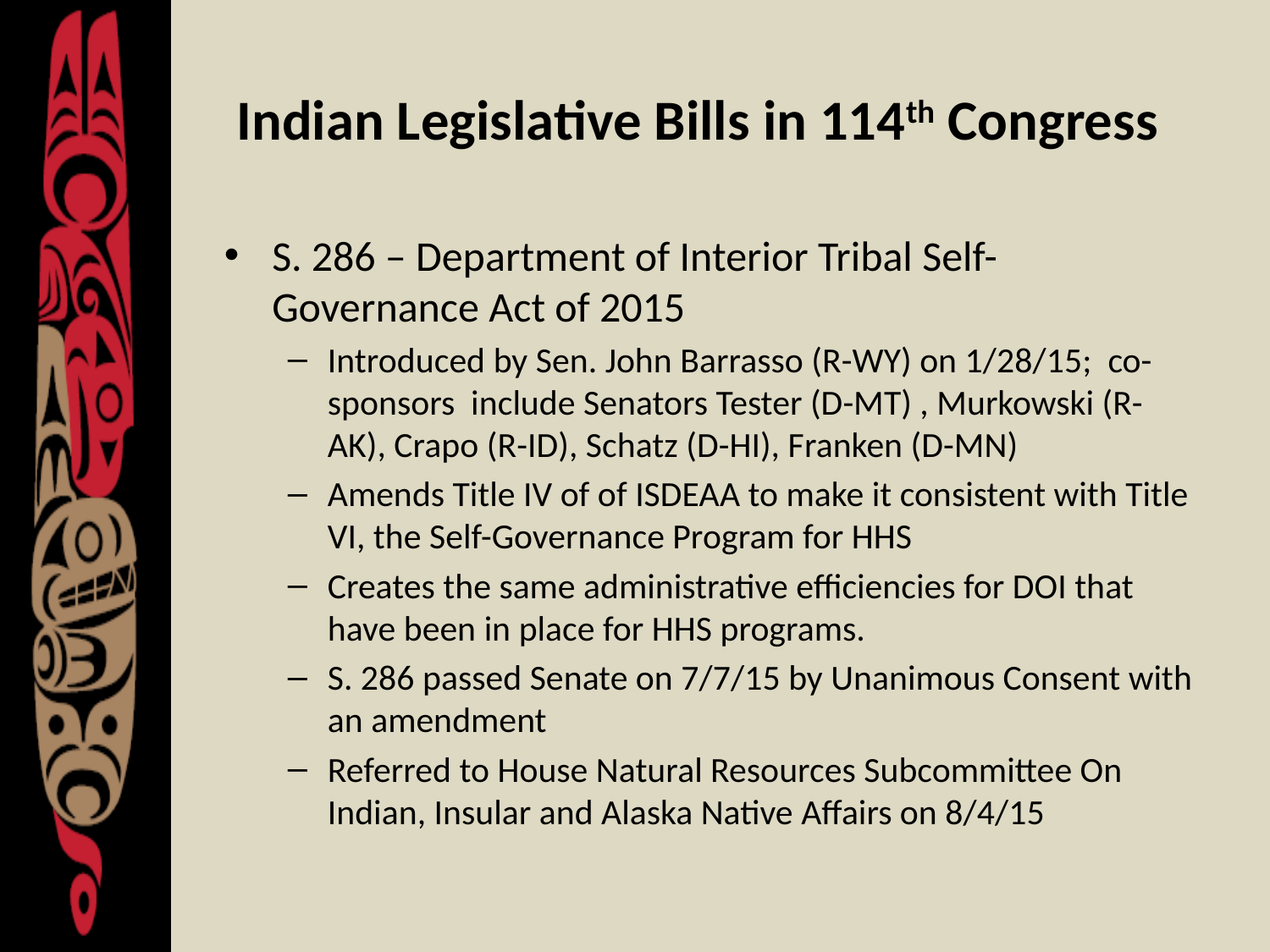

# Indian Legislative Bills in 114th Congress
S. 286 – Department of Interior Tribal Self-Governance Act of 2015
Introduced by Sen. John Barrasso (R-WY) on 1/28/15;  co-sponsors  include Senators Tester (D-MT) , Murkowski (R-AK), Crapo (R-ID), Schatz (D-HI), Franken (D-MN)
Amends Title IV of of ISDEAA to make it consistent with Title VI, the Self-Governance Program for HHS
Creates the same administrative efficiencies for DOI that have been in place for HHS programs.
S. 286 passed Senate on 7/7/15 by Unanimous Consent with an amendment
Referred to House Natural Resources Subcommittee On Indian, Insular and Alaska Native Affairs on 8/4/15